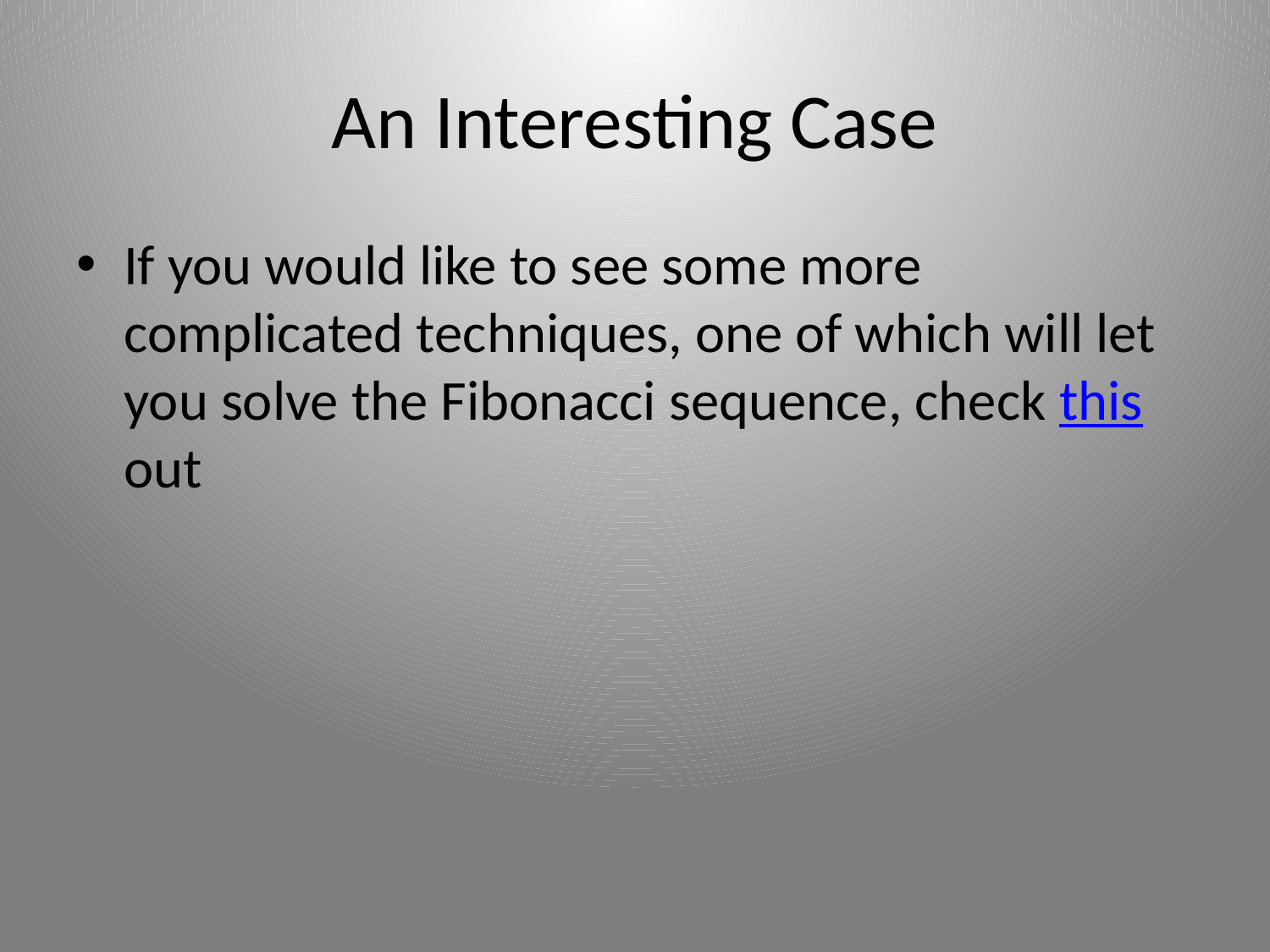

# An Interesting Case
If you would like to see some more complicated techniques, one of which will let you solve the Fibonacci sequence, check this out